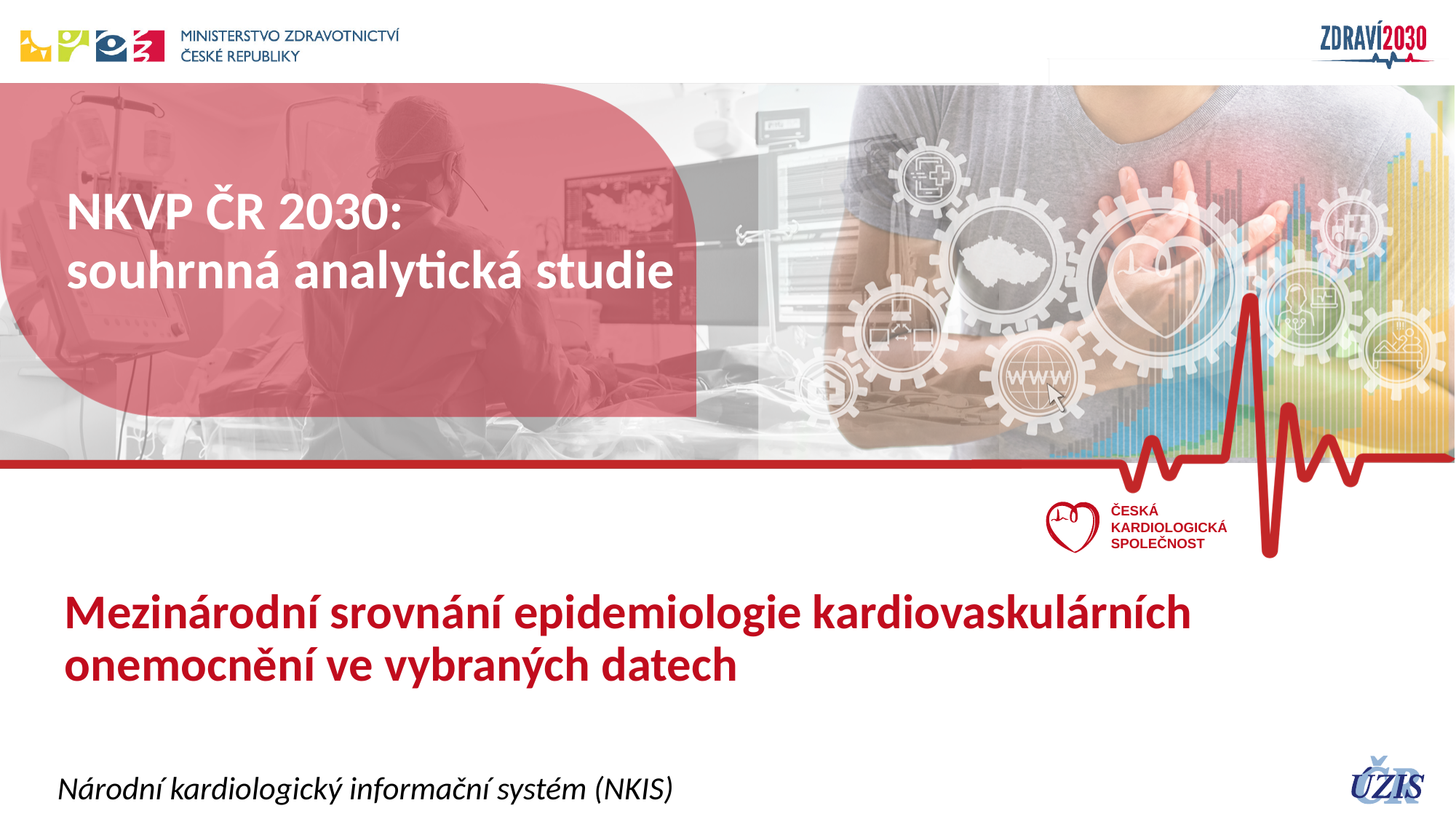

# NKVP ČR 2030: souhrnná analytická studie
Mezinárodní srovnání epidemiologie kardiovaskulárních onemocnění ve vybraných datech
Národní kardiologický informační systém (NKIS)